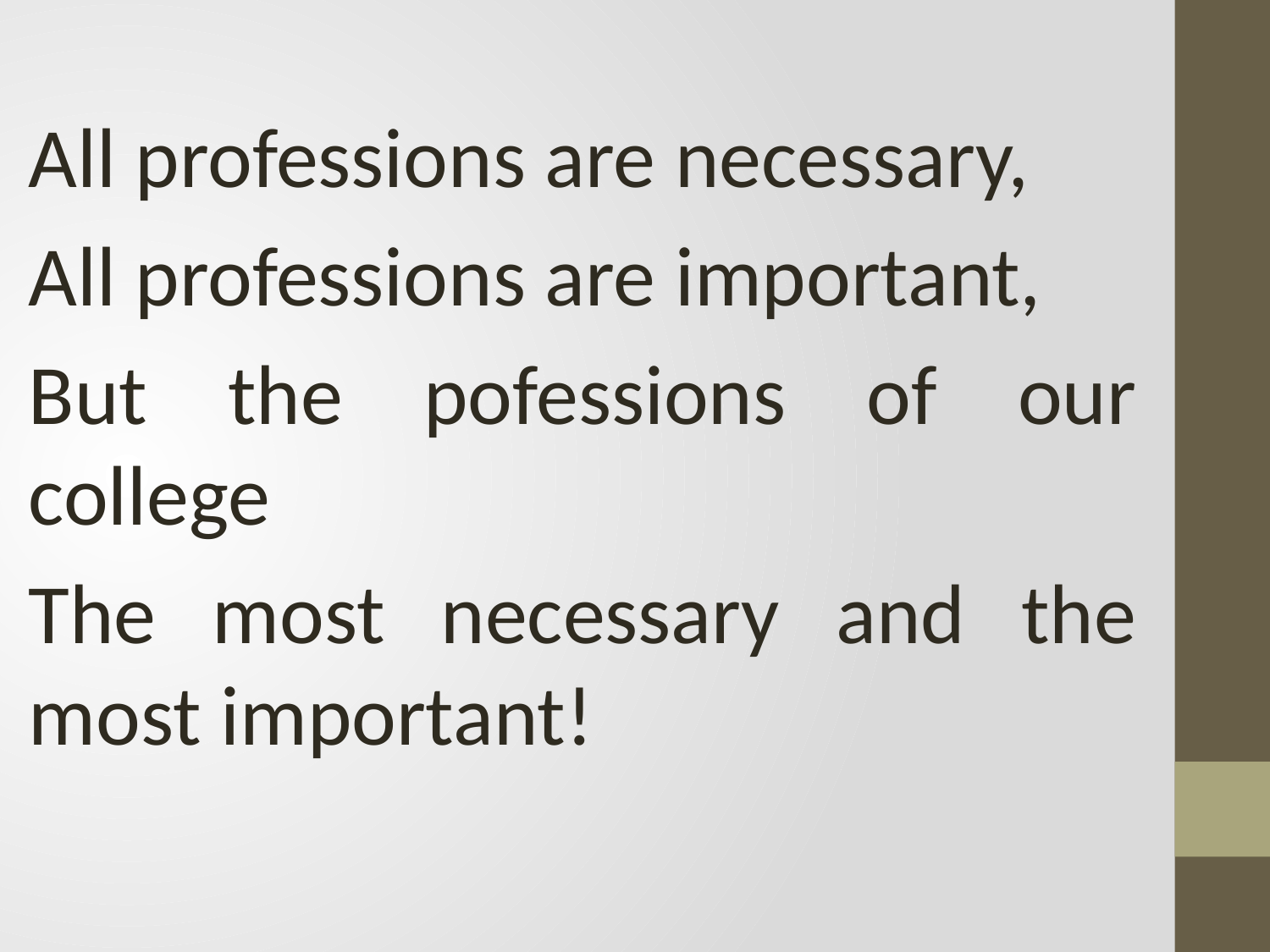

All professions are necessary,
All professions are important,
But the pofessions of our college
The most necessary and the most important!